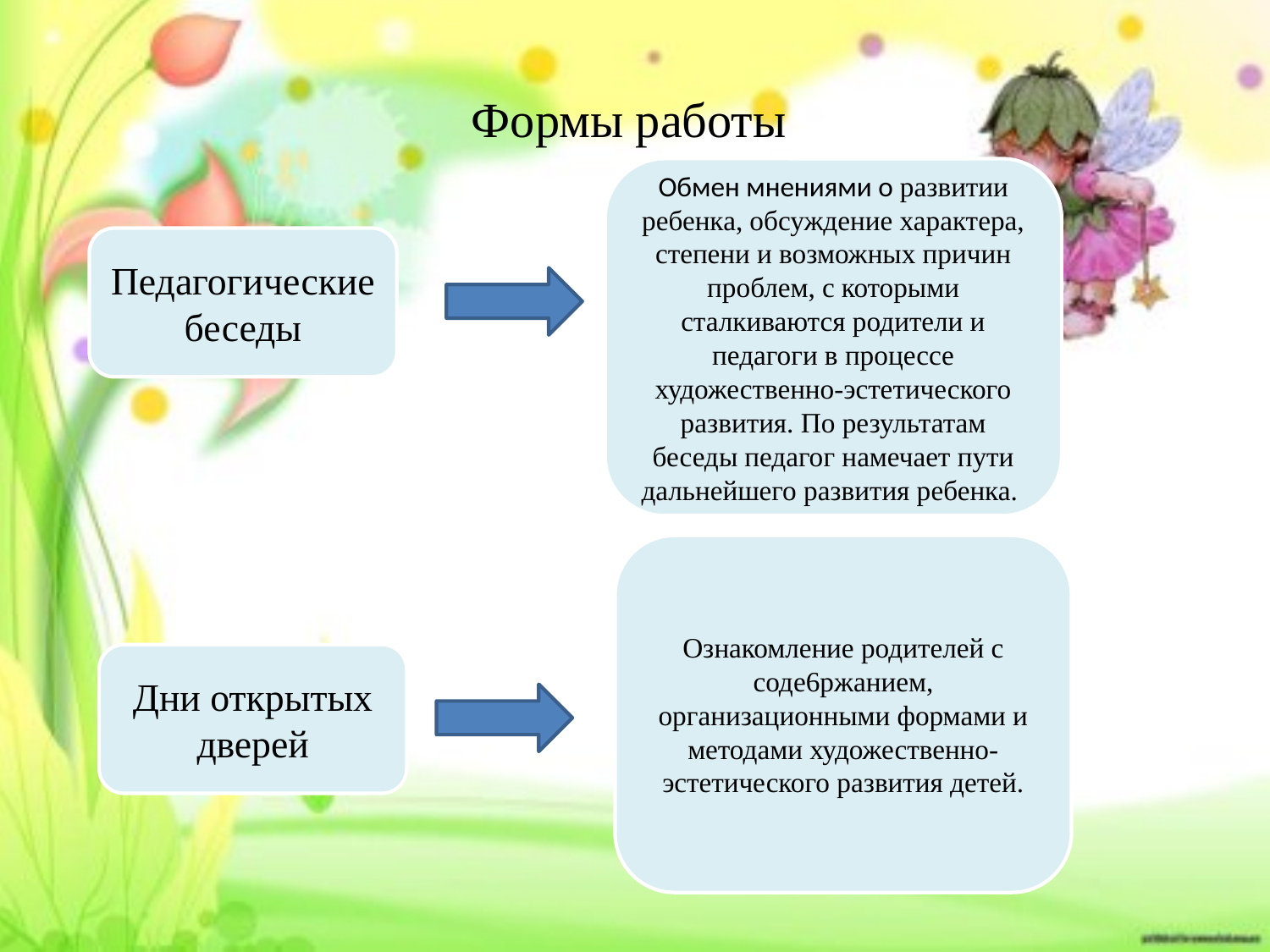

# Формы работы
Обмен мнениями о развитии ребенка, обсуждение характера, степени и возможных причин проблем, с которыми сталкиваются родители и педагоги в процессе художественно-эстетического развития. По результатам беседы педагог намечает пути дальнейшего развития ребенка.
Педагогические беседы

Ознакомление родителей с соде6ржанием, организационными формами и методами художественно-эстетического развития детей.
Дни открытых дверей